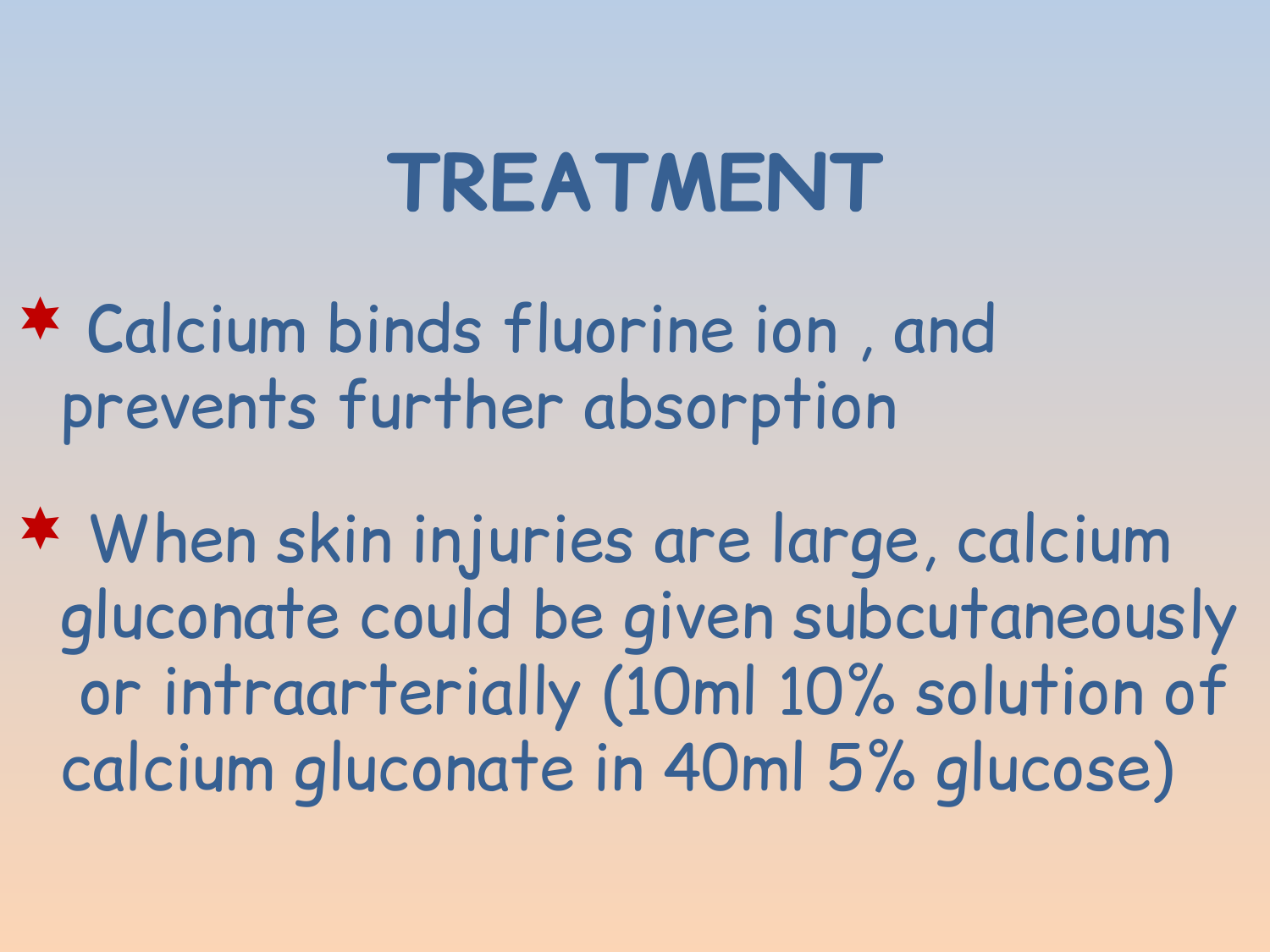

TREATMENT

 Calcium binds fluorine ion , and prevents further absorption

 When skin injuries are large, calcium  gluconate could be given subcutaneously  or intraarterially (10ml 10% solution of calcium gluconate in 40ml 5% glucose)
#